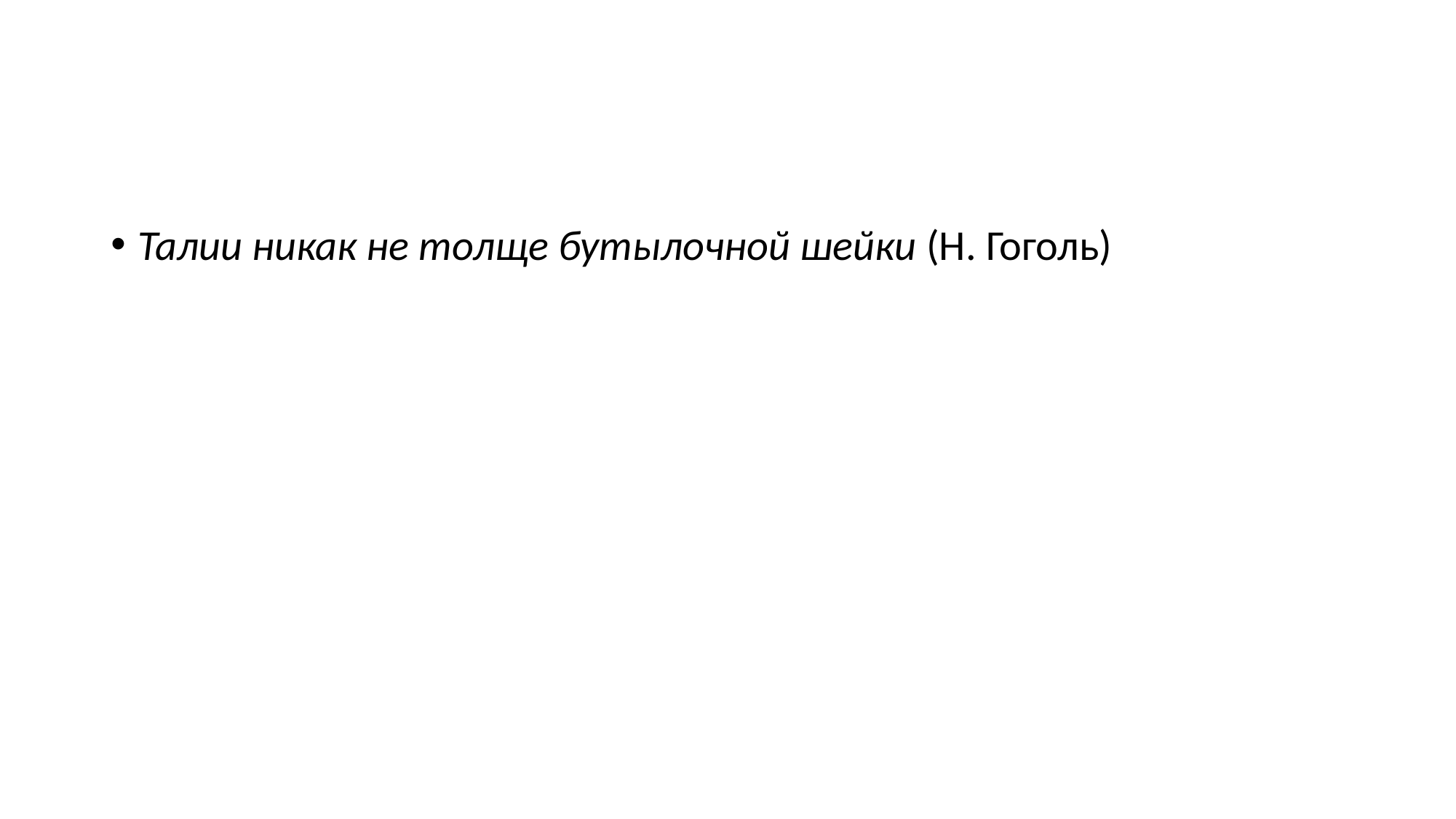

#
Талии никак не толще бутылочной шейки (Н. Гоголь)